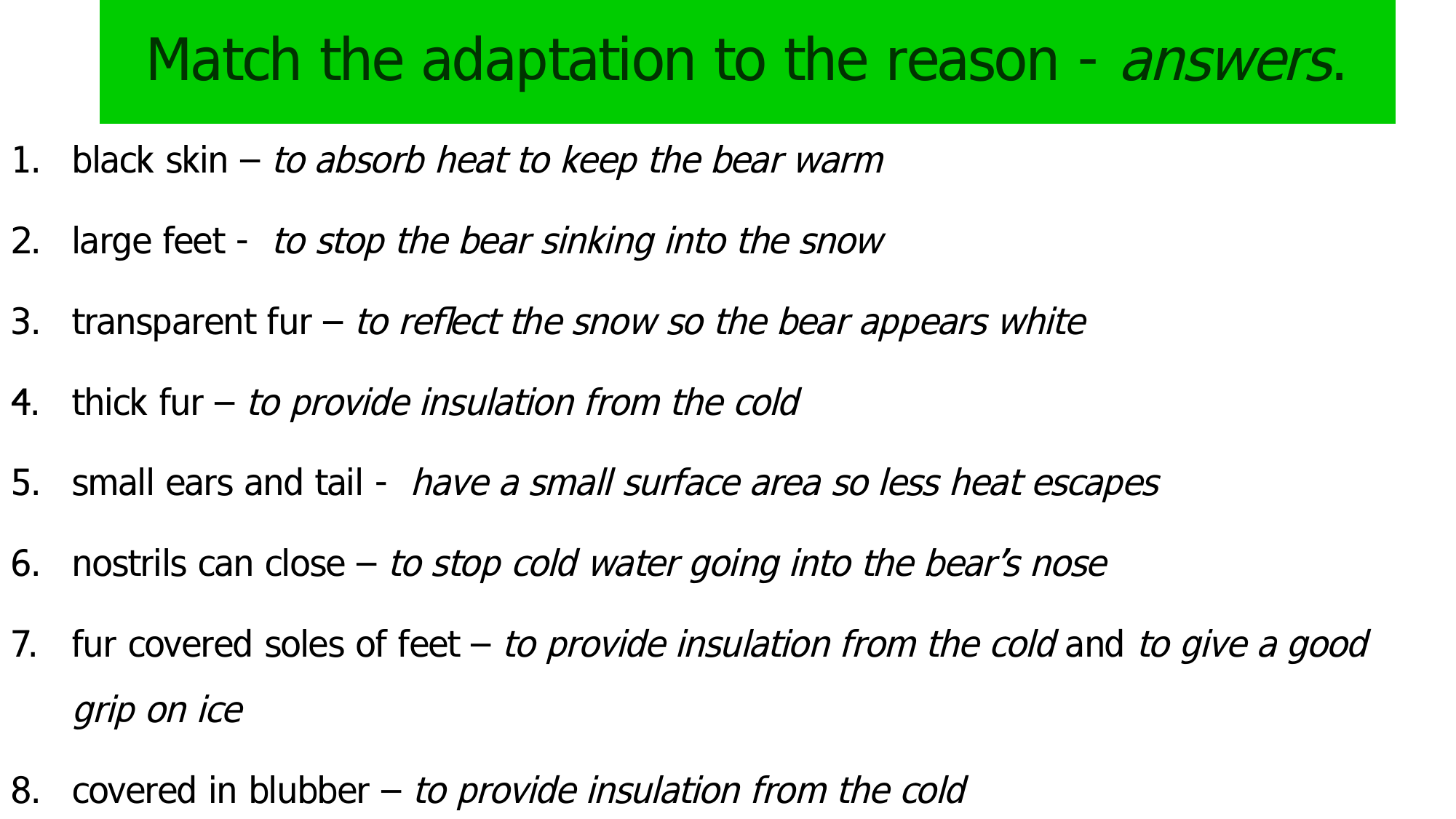

# Match the adaptation to the reason - answers.
black skin – to absorb heat to keep the bear warm
large feet -  to stop the bear sinking into the snow
transparent fur – to reflect the snow so the bear appears white
thick fur – to provide insulation from the cold
small ears and tail -  have a small surface area so less heat escapes
nostrils can close – to stop cold water going into the bear’s nose
fur covered soles of feet – to provide insulation from the cold and to give a good grip on ice
covered in blubber – to provide insulation from the cold